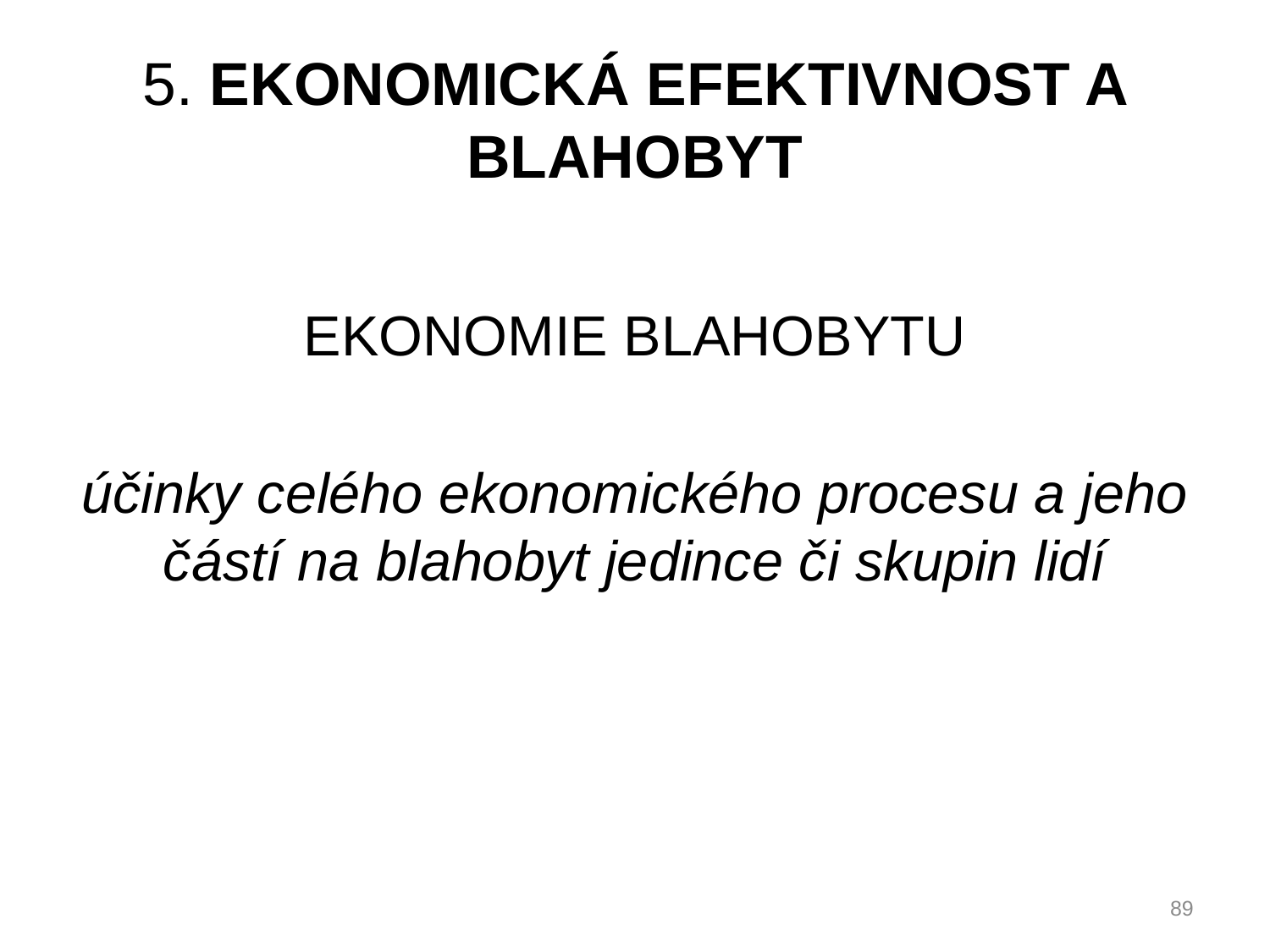

# 5. Ekonomická efektivnost a blahobyt

EKONOMIE BLAHOBYTU

účinky celého ekonomického procesu a jeho částí na blahobyt jedince či skupin lidí
89